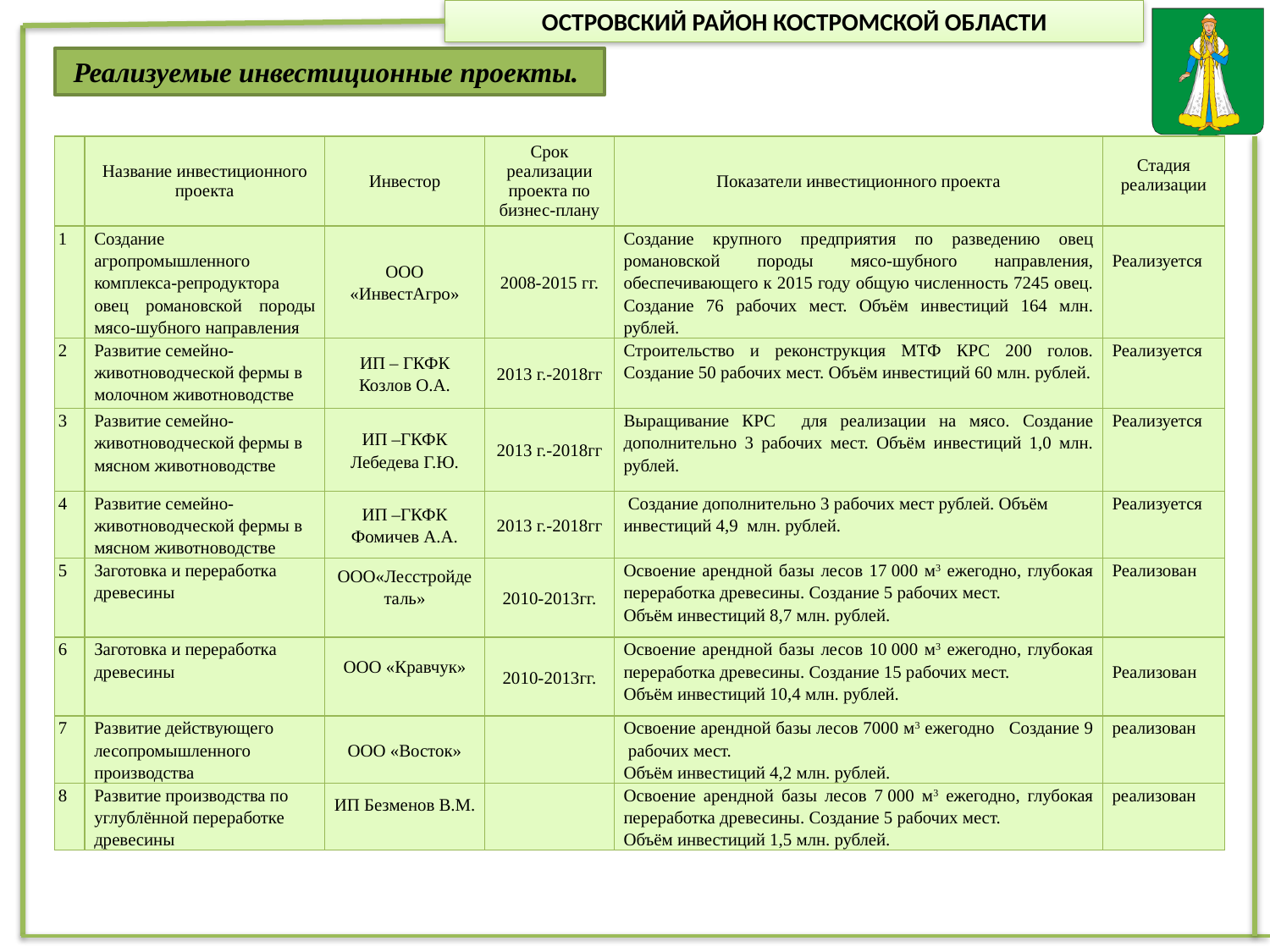

Реализуемые инвестиционные проекты.
|  | Название инвестиционного проекта | Инвестор | Срок реализации проекта по бизнес-плану | Показатели инвестиционного проекта | Стадия реализации |
| --- | --- | --- | --- | --- | --- |
| 1 | Создание агропромышленного комплекса-репродуктора овец романовской породы мясо-шубного направления | ООО «ИнвестАгро» | 2008-2015 гг. | Создание крупного предприятия по разведению овец романовской породы мясо-шубного направления, обеспечивающего к 2015 году общую численность 7245 овец. Создание 76 рабочих мест. Объём инвестиций 164 млн. рублей. | Реализуется |
| 2 | Развитие семейно-животноводческой фермы в молочном животноводстве | ИП – ГКФК Козлов О.А. | 2013 г.-2018гг | Строительство и реконструкция МТФ КРС 200 голов. Создание 50 рабочих мест. Объём инвестиций 60 млн. рублей. | Реализуется |
| 3 | Развитие семейно-животноводческой фермы в мясном животноводстве | ИП –ГКФК Лебедева Г.Ю. | 2013 г.-2018гг | Выращивание КРС для реализации на мясо. Создание дополнительно 3 рабочих мест. Объём инвестиций 1,0 млн. рублей. | Реализуется |
| 4 | Развитие семейно-животноводческой фермы в мясном животноводстве | ИП –ГКФК Фомичев А.А. | 2013 г.-2018гг | Создание дополнительно 3 рабочих мест рублей. Объём инвестиций 4,9 млн. рублей. | Реализуется |
| 5 | Заготовка и переработка древесины | ООО«Лесстройдеталь» | 2010-2013гг. | Освоение арендной базы лесов 17 000 м3 ежегодно, глубокая переработка древесины. Создание 5 рабочих мест. Объём инвестиций 8,7 млн. рублей. | Реализован |
| 6 | Заготовка и переработка древесины | ООО «Кравчук» | 2010-2013гг. | Освоение арендной базы лесов 10 000 м3 ежегодно, глубокая переработка древесины. Создание 15 рабочих мест. Объём инвестиций 10,4 млн. рублей. | Реализован |
| 7 | Развитие действующего лесопромышленного производства | ООО «Восток» |  | Освоение арендной базы лесов 7000 м3 ежегодно Создание 9 рабочих мест. Объём инвестиций 4,2 млн. рублей. | реализован |
| 8 | Развитие производства по углублённой переработке древесины | ИП Безменов В.М. |  | Освоение арендной базы лесов 7 000 м3 ежегодно, глубокая переработка древесины. Создание 5 рабочих мест. Объём инвестиций 1,5 млн. рублей. | реализован |